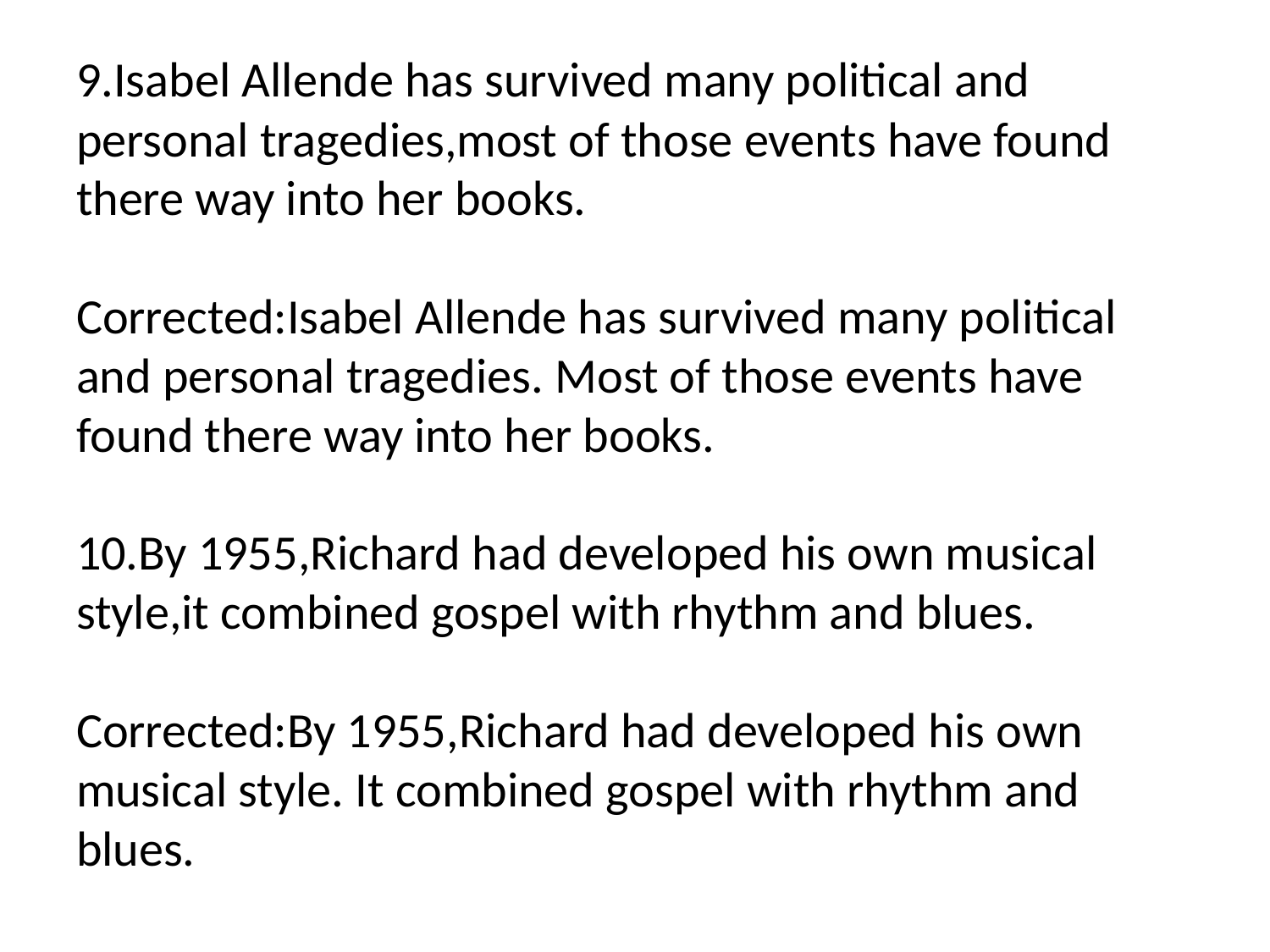

# 9.Isabel Allende has survived many political and personal tragedies,most of those events have found there way into her books. Corrected:Isabel Allende has survived many political and personal tragedies. Most of those events have found there way into her books. 10.By 1955,Richard had developed his own musical style,it combined gospel with rhythm and blues. Corrected:By 1955,Richard had developed his own musical style. It combined gospel with rhythm and blues.